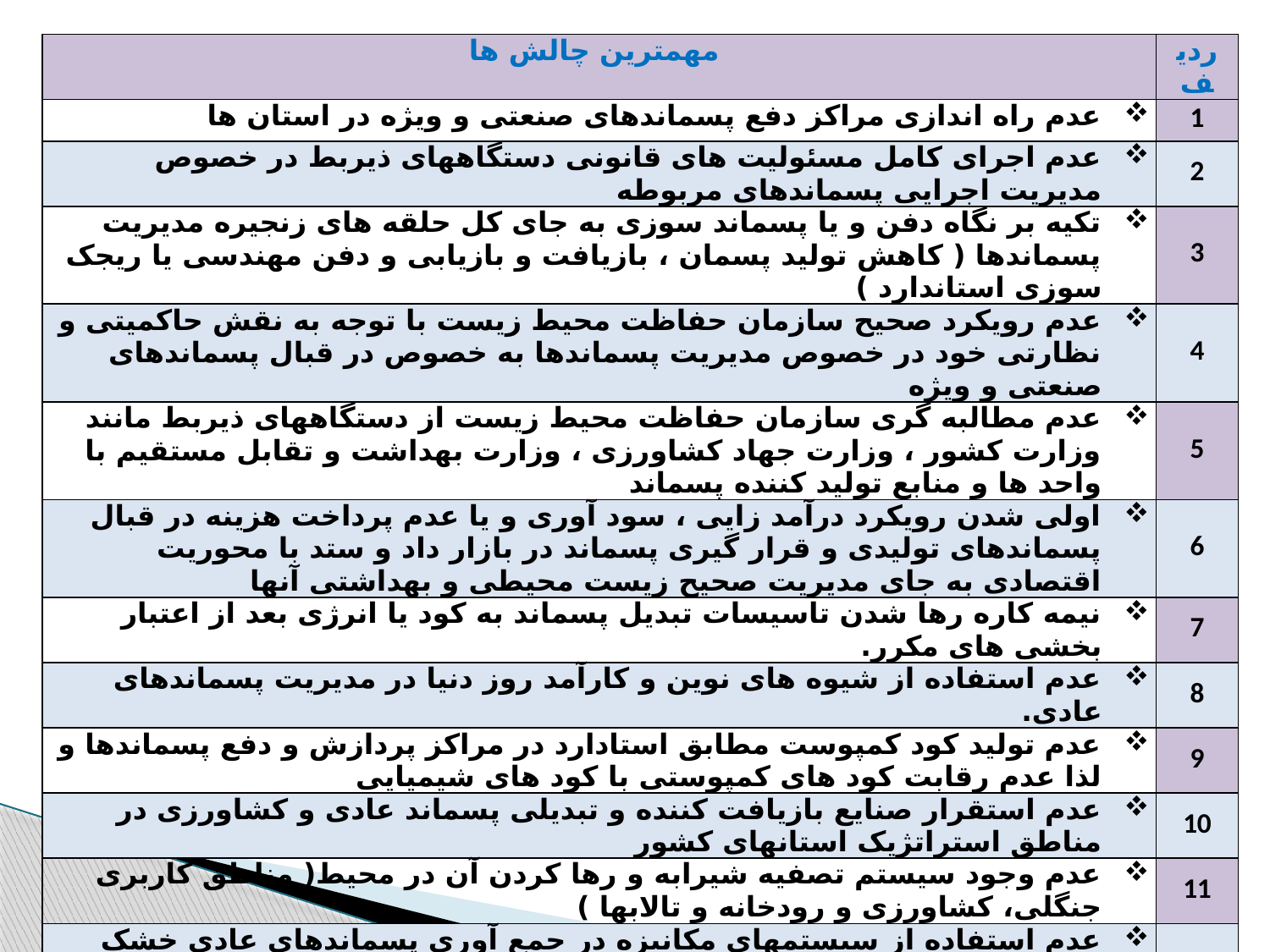

| مهمترین چالش ها | ردیف |
| --- | --- |
| عدم راه اندازی مراکز دفع پسماندهای صنعتی و ویژه در استان ها | 1 |
| عدم اجرای کامل مسئولیت های قانونی دستگاههای ذیربط در خصوص مدیریت اجرایی پسماندهای مربوطه | 2 |
| تکیه بر نگاه دفن و یا پسماند سوزی به جای کل حلقه های زنجیره مدیریت پسماندها ( کاهش تولید پسمان ، بازیافت و بازیابی و دفن مهندسی یا ریجک سوزی استاندارد ) | 3 |
| عدم رویکرد صحیح سازمان حفاظت محیط زیست با توجه به نقش حاکمیتی و نظارتی خود در خصوص مدیریت پسماندها به خصوص در قبال پسماندهای صنعتی و ویژه | 4 |
| عدم مطالبه گری سازمان حفاظت محیط زیست از دستگاههای ذیربط مانند وزارت کشور ، وزارت جهاد کشاورزی ، وزارت بهداشت و تقابل مستقیم با واحد ها و منابع تولید کننده پسماند | 5 |
| اولی شدن رویکرد درآمد زایی ، سود آوری و یا عدم پرداخت هزینه در قبال پسماندهای تولیدی و قرار گیری پسماند در بازار داد و ستد با محوریت اقتصادی به جای مدیریت صحیح زیست محیطی و بهداشتی آنها | 6 |
| نیمه کاره رها شدن تاسیسات تبدیل پسماند به کود یا انرژی بعد از اعتبار بخشی های مکرر. | 7 |
| عدم استفاده از شیوه های نوین و کارآمد روز دنیا در مدیریت پسماندهای عادی. | 8 |
| عدم تولید کود کمپوست مطابق استادارد در مراکز پردازش و دفع پسماندها و لذا عدم رقابت کود های کمپوستی با کود های شیمیایی | 9 |
| عدم استقرار صنایع بازیافت کننده و تبدیلی پسماند عادی و کشاورزی در مناطق استراتژیک استانهای کشور | 10 |
| عدم وجود سیستم تصفیه شیرابه و رها کردن آن در محیط( مناطق کاربری جنگلی، کشاورزی و رودخانه و تالابها ) | 11 |
| عدم استفاده از سیستمهای مکانیزه در جمع آوری پسماندهای عادی خشک ارزشمند، مانند بطریهای نوشیدنی، پلاستیکها ، شیشه و ... در محیط تحت مدیریت شهری. | 12 |
| عدم مدیریت جزء ویژه پسماندهای در مدیریت اجرایی پسماندهای عادی | 13 |
| وابستگی واحد های بازیافت داخلی به ضایعات خارج از کشور و لذا گم شدن جایگاه و هدف اصلی از توسعه صنایع بازیافت درکشور ( کمک به مدیریت پسماندهای داخلی) | 14 |
| واردات ضایعات ، بازیافت بخش های ارزشمند و صادرات آنها از کشور | 15 |